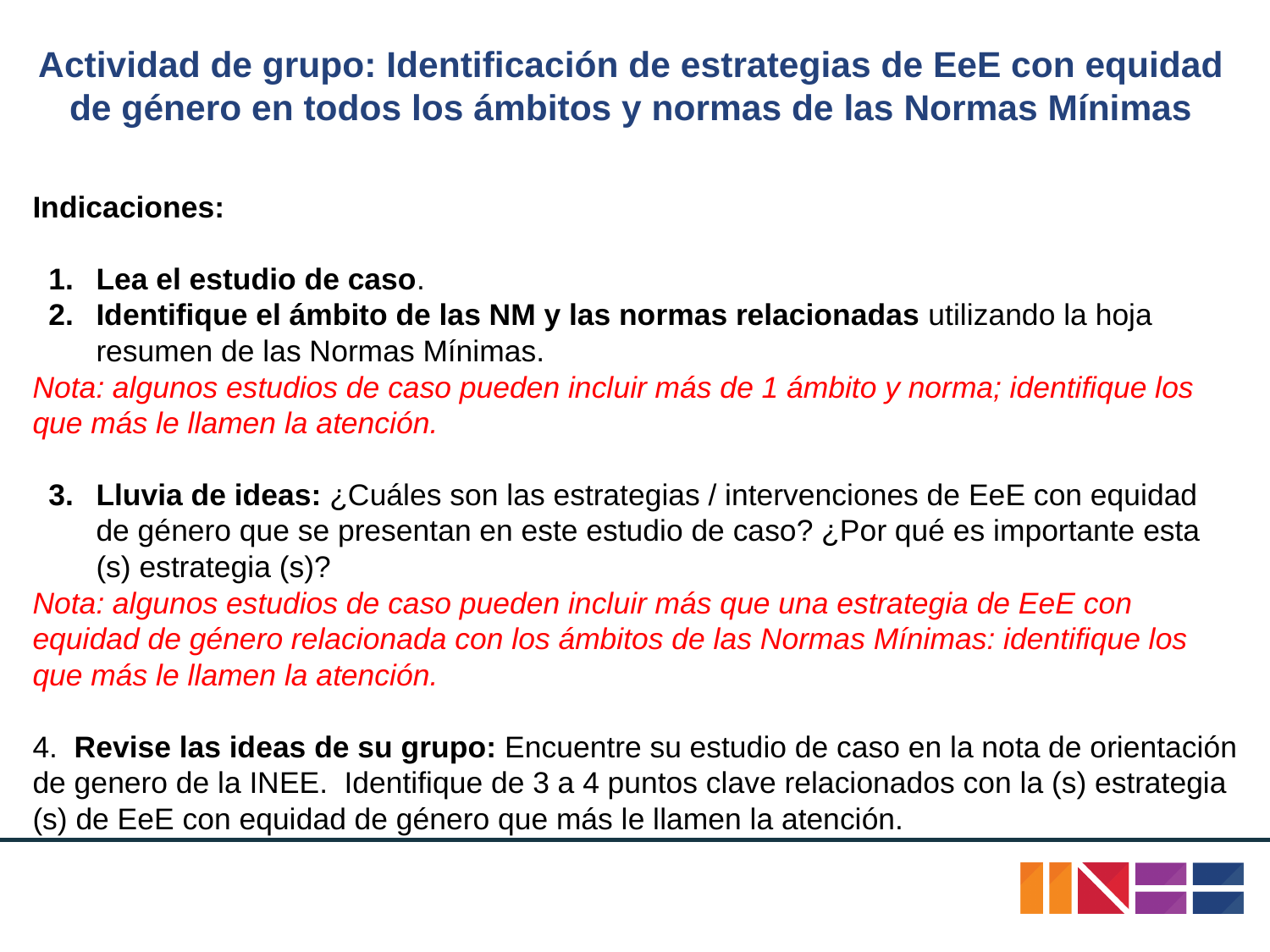

# Actividad de grupo: Identificación de estrategias de EeE con equidad de género en todos los ámbitos y normas de las Normas Mínimas
Indicaciones:

Lea el estudio de caso.
Identifique el ámbito de las NM y las normas relacionadas utilizando la hoja resumen de las Normas Mínimas.
Nota: algunos estudios de caso pueden incluir más de 1 ámbito y norma; identifique los que más le llamen la atención.

Lluvia de ideas: ¿Cuáles son las estrategias / intervenciones de EeE con equidad de género que se presentan en este estudio de caso? ¿Por qué es importante esta (s) estrategia (s)?
Nota: algunos estudios de caso pueden incluir más que una estrategia de EeE con equidad de género relacionada con los ámbitos de las Normas Mínimas: identifique los que más le llamen la atención.

4.  Revise las ideas de su grupo: Encuentre su estudio de caso en la nota de orientación de genero de la INEE.  Identifique de 3 a 4 puntos clave relacionados con la (s) estrategia (s) de EeE con equidad de género que más le llamen la atención.